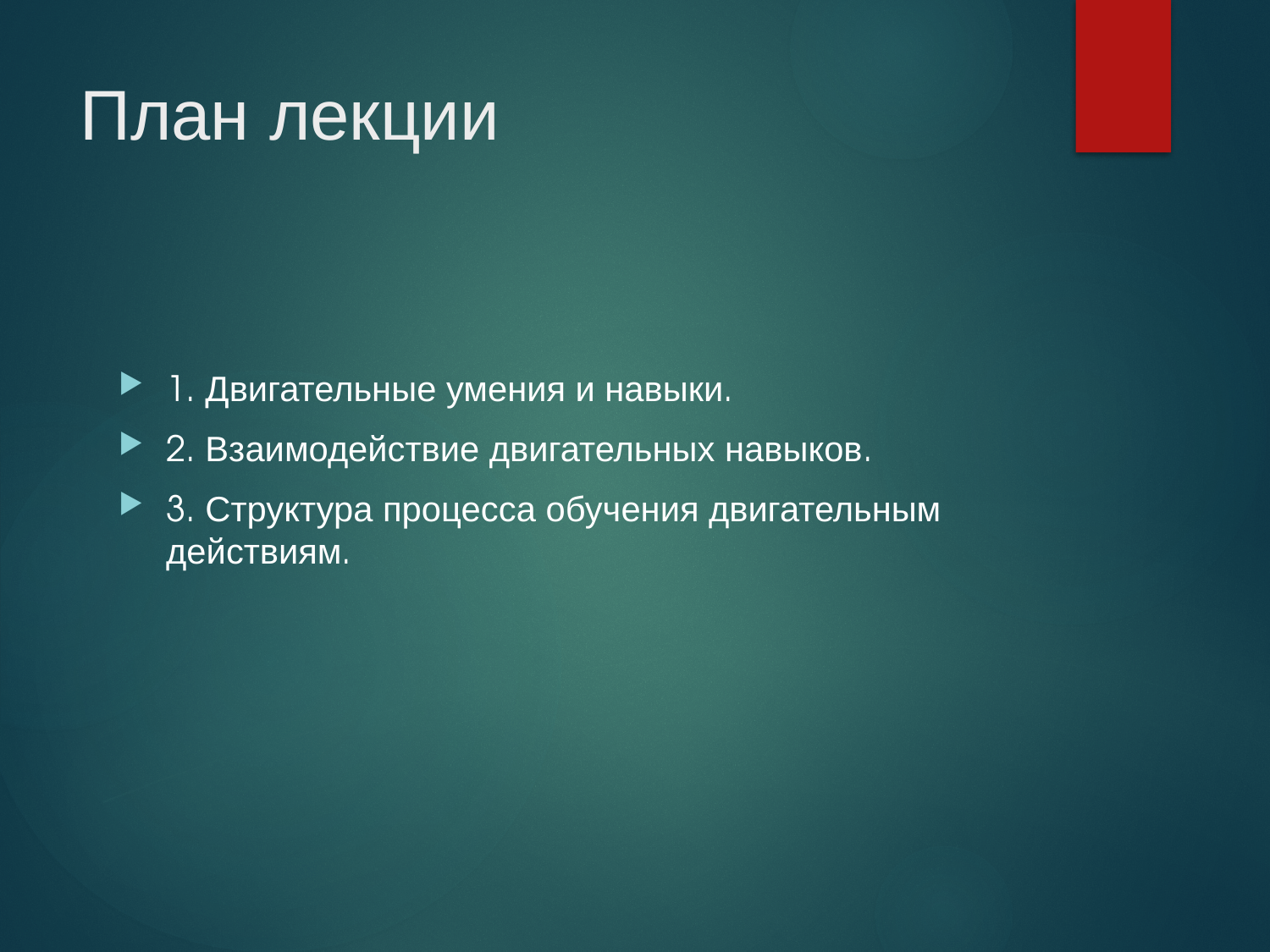

# План лекции
1. Двигательные умения и навыки.
2. Взаимодействие двигательных навыков.
3. Структура процесса обучения двигательным действиям.